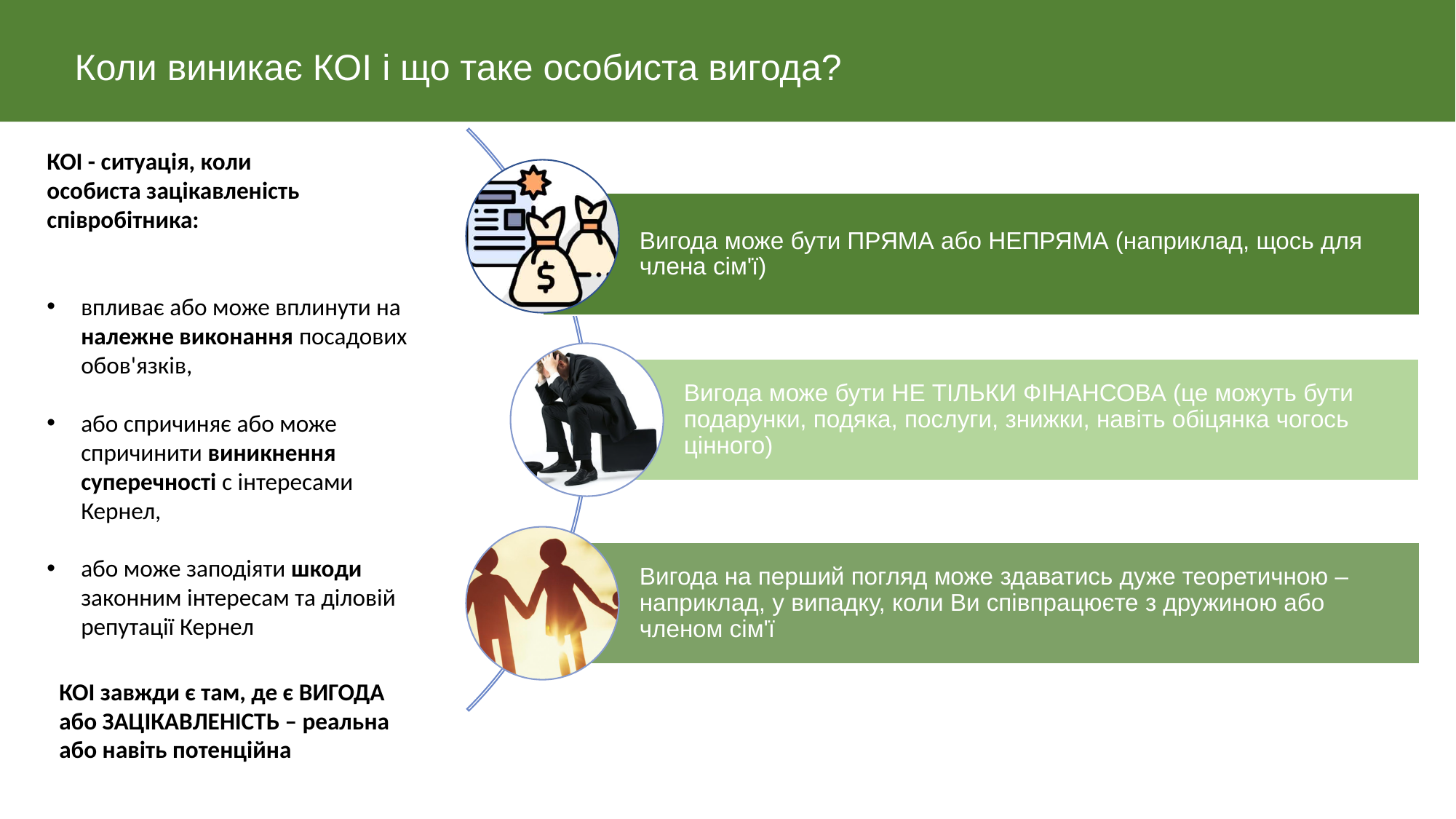

Коли виникає КОІ і що таке особиста вигода?
Вигода може бути ПРЯМА або НЕПРЯМА (наприклад, щось для члена сім'ї)
Вигода може бути НЕ ТІЛЬКИ ФІНАНСОВА (це можуть бути подарунки, подяка, послуги, знижки, навіть обіцянка чогось цінного)
Вигода на перший погляд може здаватись дуже теоретичною – наприклад, у випадку, коли Ви співпрацюєте з дружиною або членом сім'ї
КОІ - ситуація, коли
особиста зацікавленість співробітника:

впливає або може вплинути на належне виконання посадових обов'язків,

або спричиняє або може спричинити виникнення суперечності с інтересами Кернел,

або може заподіяти шкоди законним інтересам та діловій репутації Кернел
КОІ завжди є там, де є ВИГОДА або ЗАЦІКАВЛЕНІСТЬ – реальна або навіть потенційна